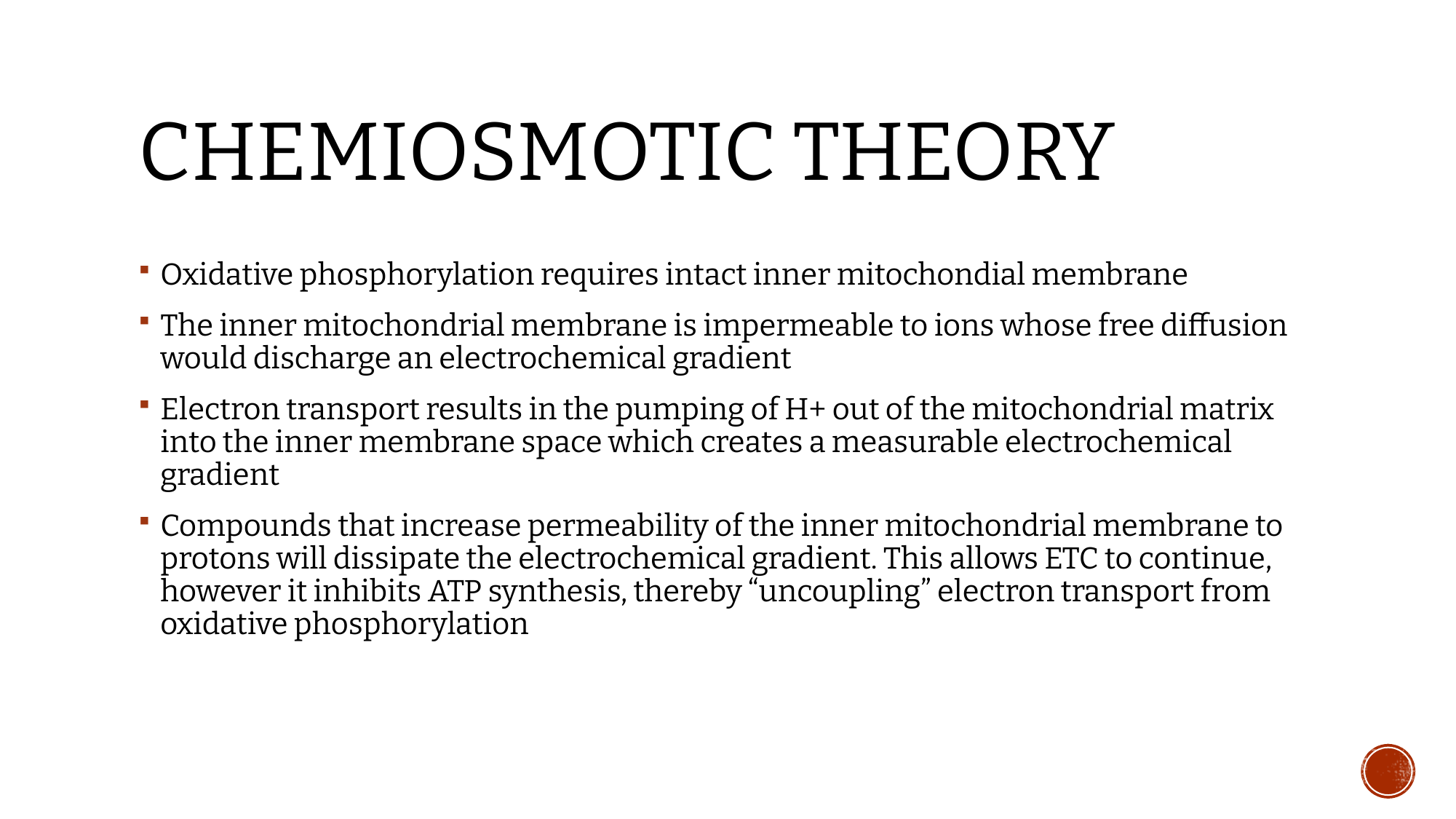

# Chemiosmotic Theory
Oxidative phosphorylation requires intact inner mitochondial membrane
The inner mitochondrial membrane is impermeable to ions whose free diffusion would discharge an electrochemical gradient
Electron transport results in the pumping of H+ out of the mitochondrial matrix into the inner membrane space which creates a measurable electrochemical gradient
Compounds that increase permeability of the inner mitochondrial membrane to protons will dissipate the electrochemical gradient. This allows ETC to continue, however it inhibits ATP synthesis, thereby “uncoupling” electron transport from oxidative phosphorylation